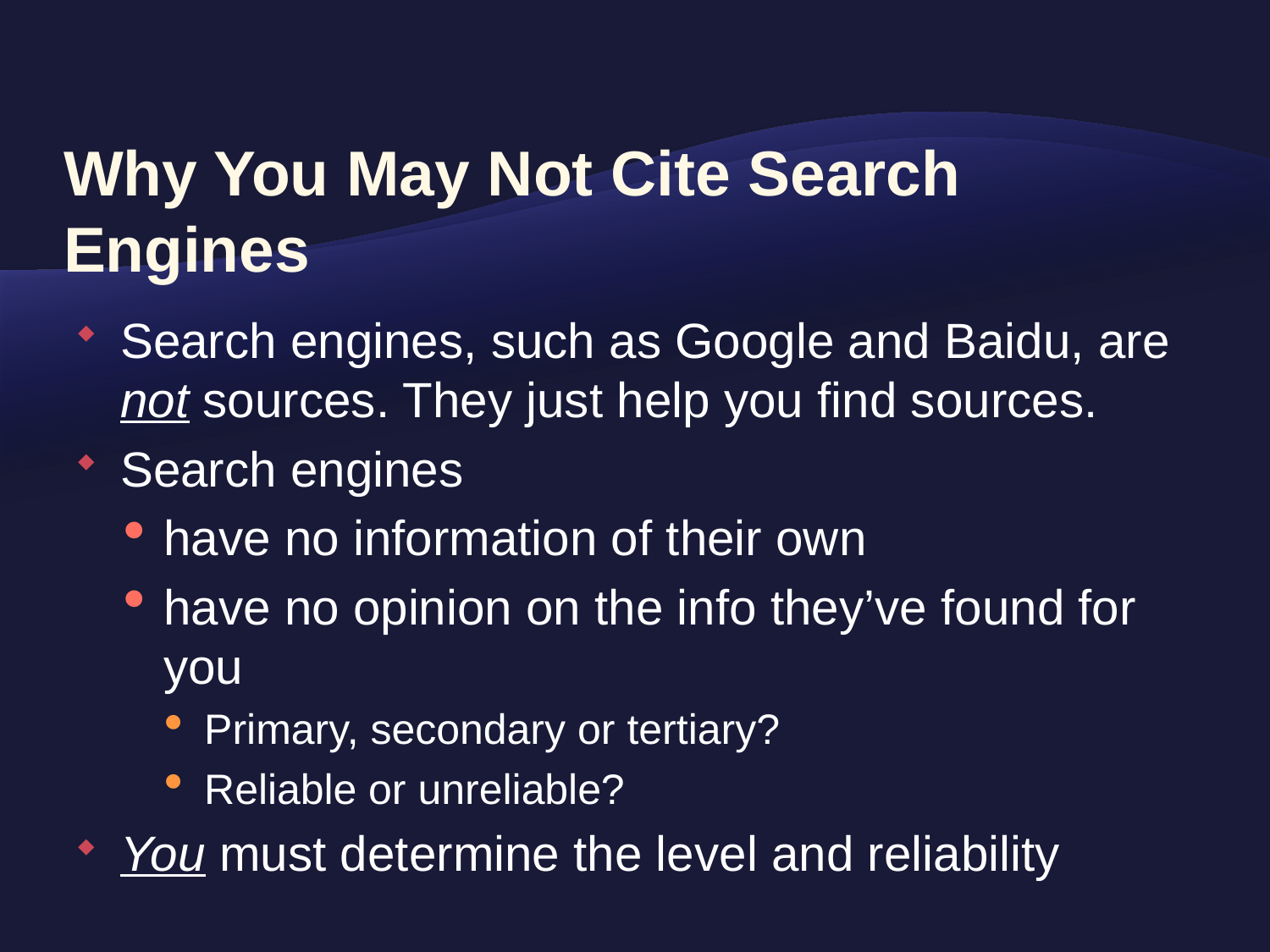

# Why You May Not Cite Search Engines
Search engines, such as Google and Baidu, are not sources. They just help you find sources.
Search engines
have no information of their own
have no opinion on the info they’ve found for you
Primary, secondary or tertiary?
Reliable or unreliable?
You must determine the level and reliability